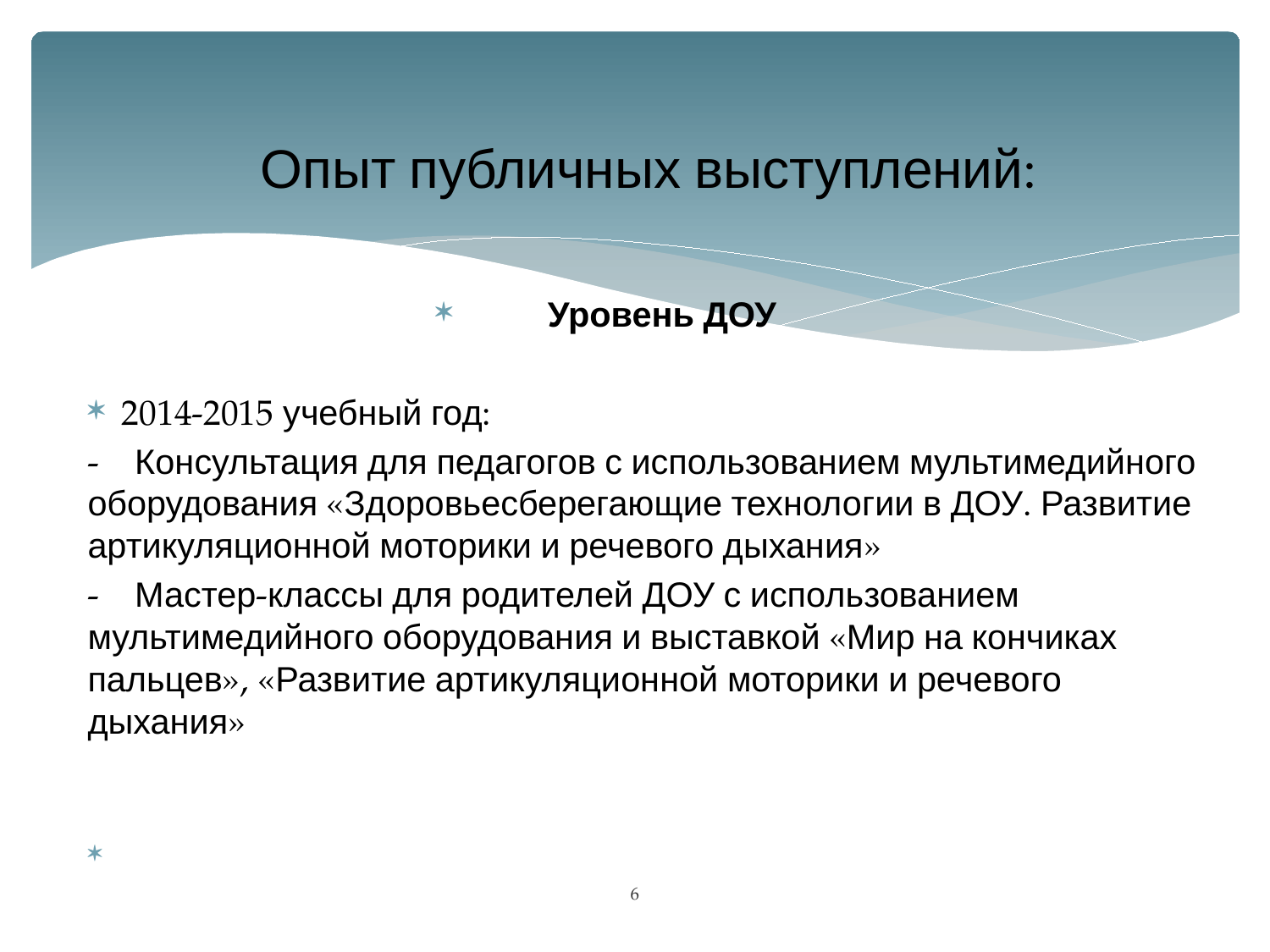

# Опыт публичных выступлений:

Уровень ДОУ

2014-2015 учебный год:
-    Консультация для педагогов с использованием мультимедийного оборудования «Здоровьесберегающие технологии в ДОУ. Развитие артикуляционной моторики и речевого дыхания»
-    Мастер-классы для родителей ДОУ с использованием мультимедийного оборудования и выставкой «Мир на кончиках пальцев», «Развитие артикуляционной моторики и речевого дыхания»

6